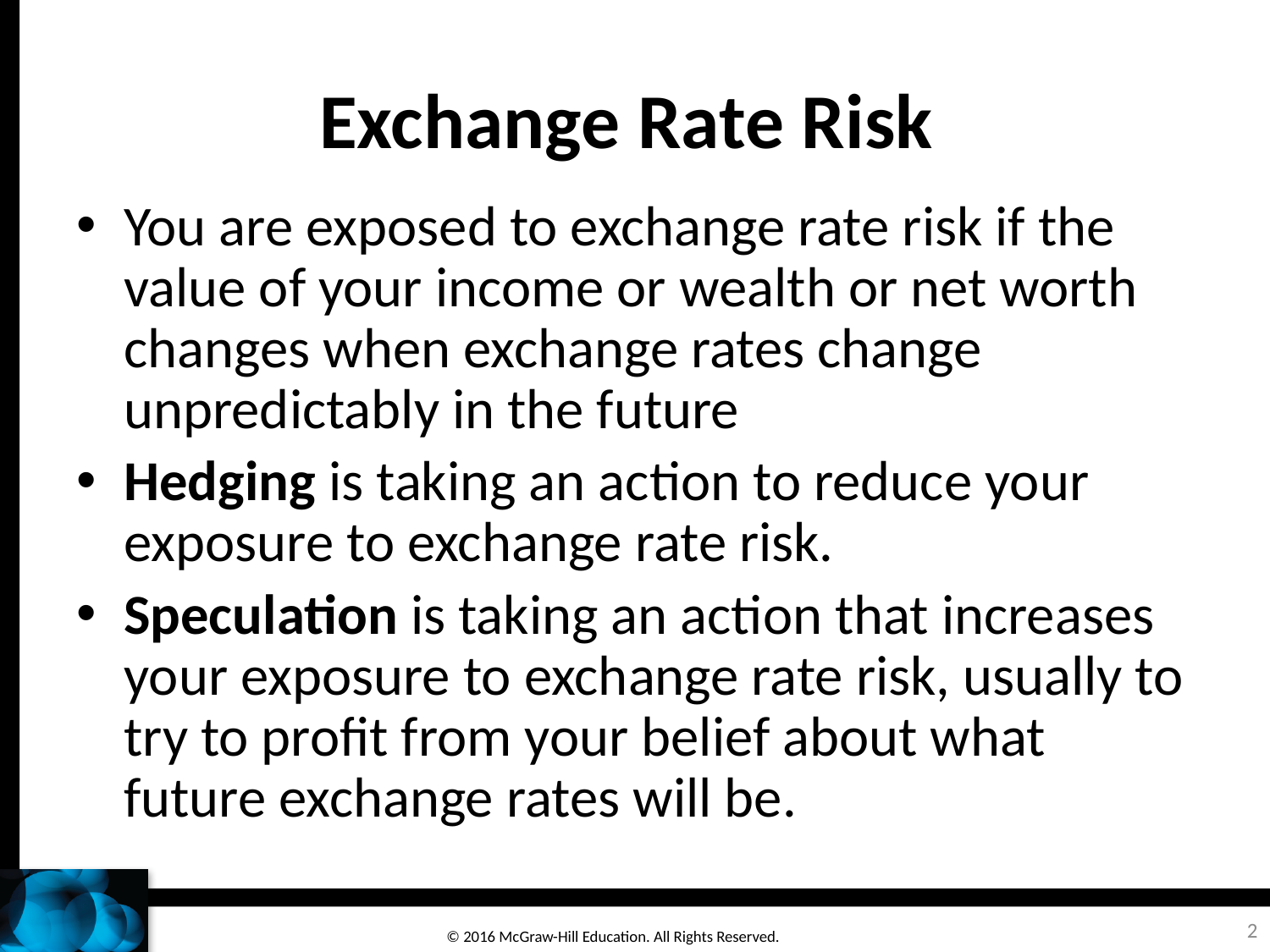

# Exchange Rate Risk
You are exposed to exchange rate risk if the value of your income or wealth or net worth changes when exchange rates change unpredictably in the future
Hedging is taking an action to reduce your exposure to exchange rate risk.
Speculation is taking an action that increases your exposure to exchange rate risk, usually to try to profit from your belief about what future exchange rates will be.

2
© 2016 McGraw-Hill Education. All Rights Reserved.